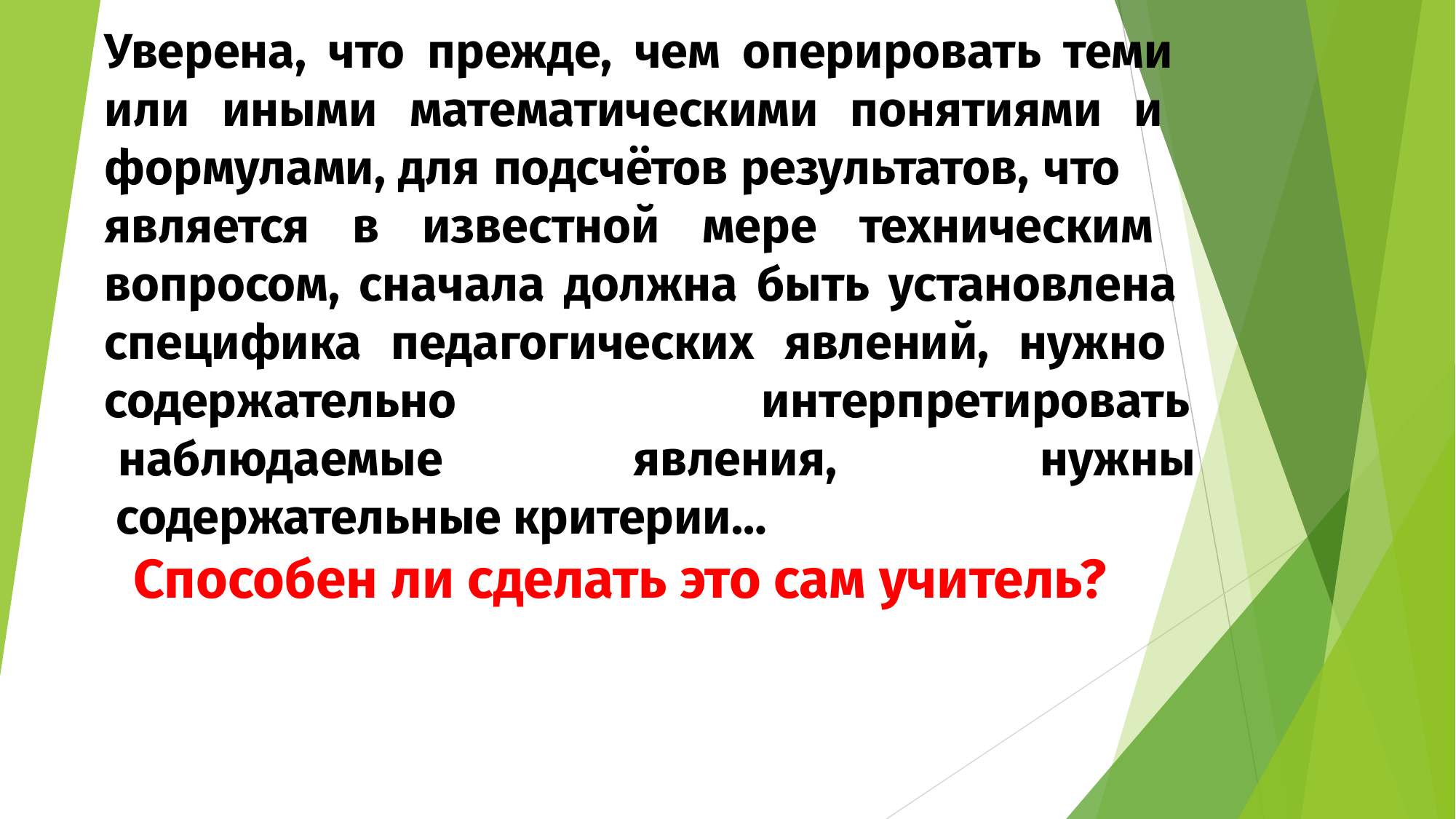

# Уверена, что прежде, чем оперировать теми  или иными математическими понятиями и  формулами, для подсчётов результатов, что
является в известной мере техническим  вопросом, сначала должна быть установлена  специфика педагогических явлений, нужно  содержательно		интерпретировать  наблюдаемые	явления,	нужны  содержательные критерии…
Способен ли сделать это сам учитель?